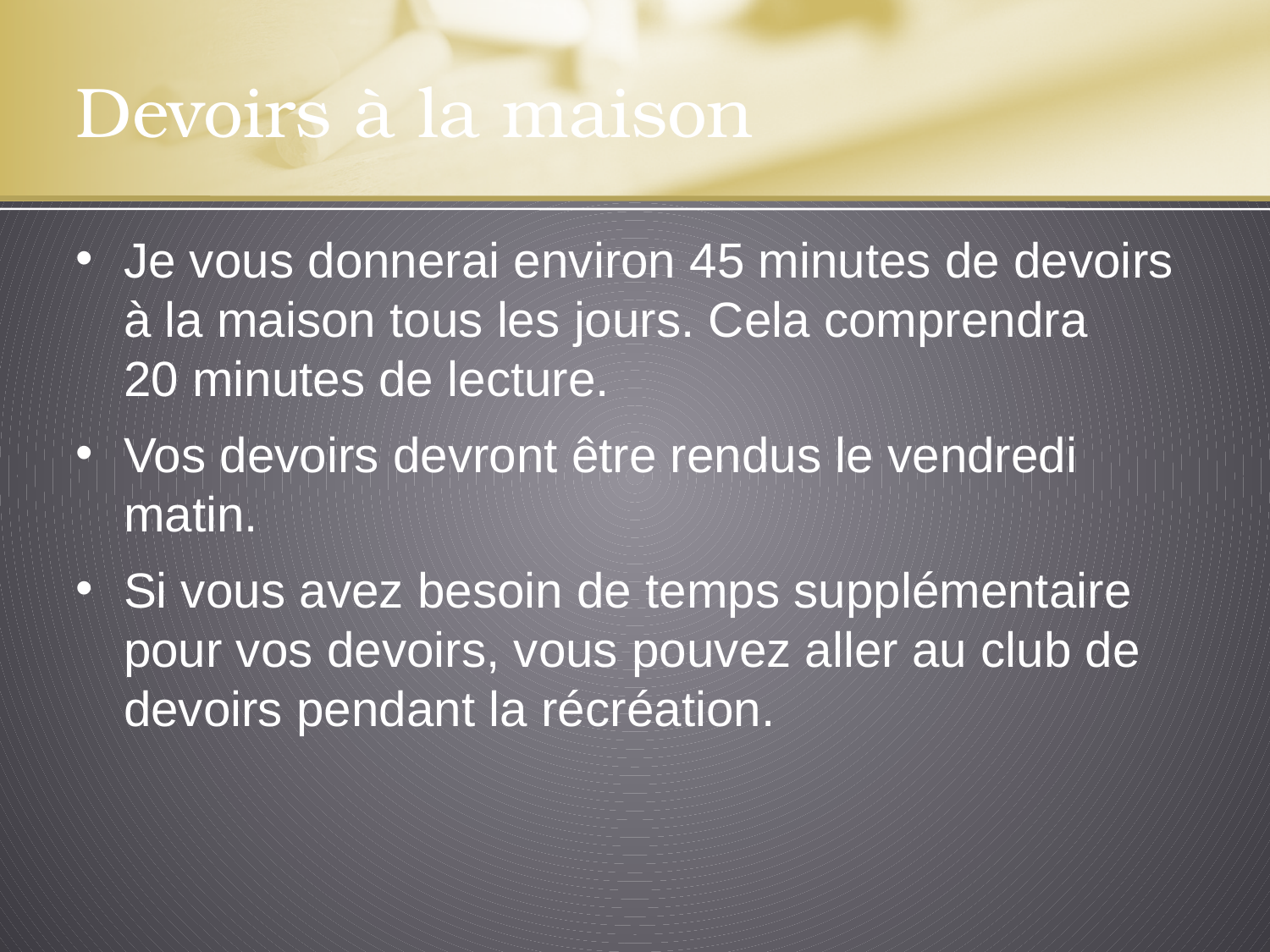

# Devoirs à la maison
Je vous donnerai environ 45 minutes de devoirs à la maison tous les jours. Cela comprendra 20 minutes de lecture.
Vos devoirs devront être rendus le vendredi matin.
Si vous avez besoin de temps supplémentaire pour vos devoirs, vous pouvez aller au club de devoirs pendant la récréation.